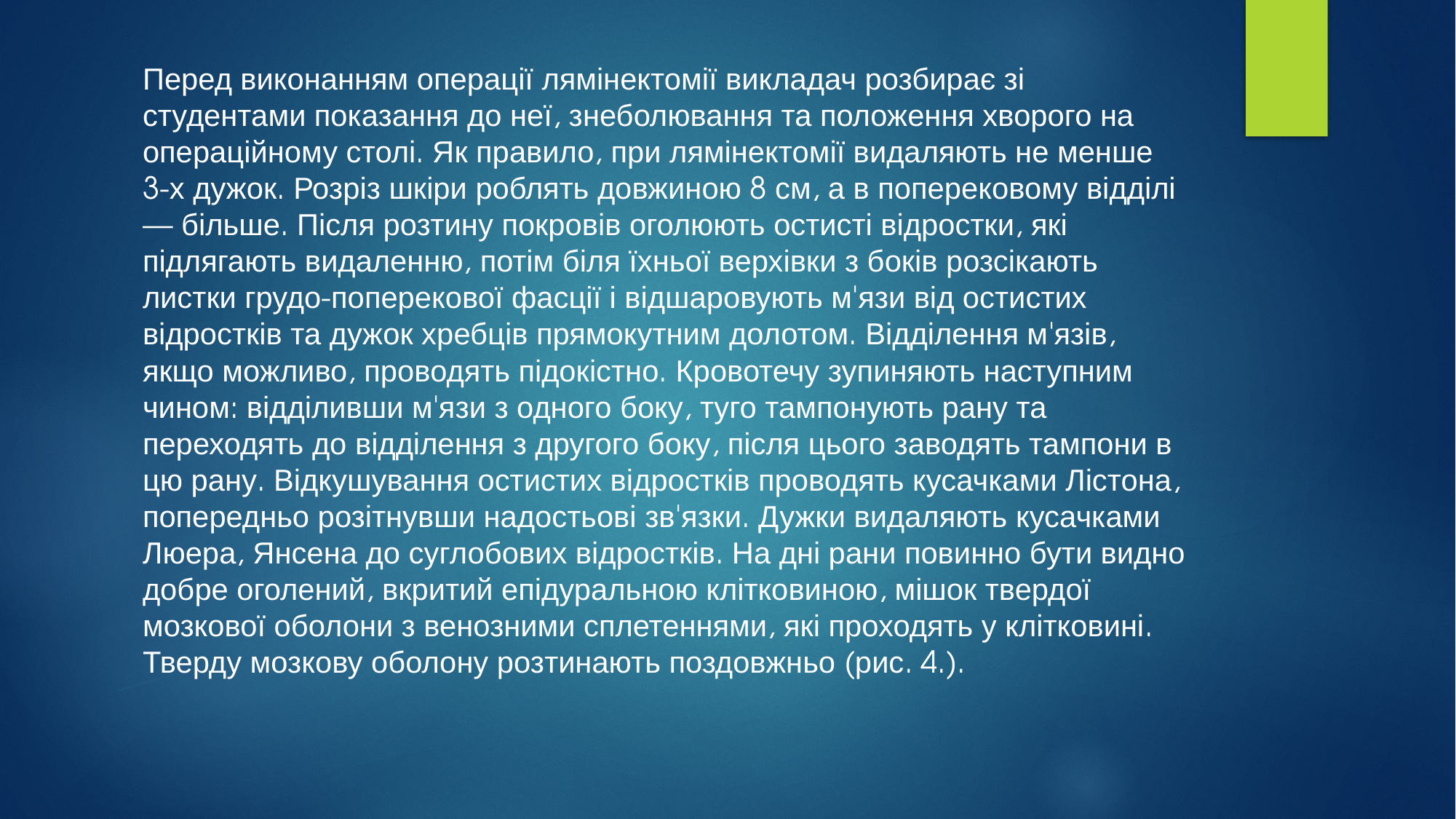

Перед виконанням операції лямінектомії викладач розбирає зі студентами показання до неї, знеболювання та положення хворого на операційному столі. Як правило, при лямінектомії видаляють не менше 3-х дужок. Розріз шкіри роблять довжиною 8 см, а в поперековому відділі — більше. Після розтину покровів оголюють остисті відростки, які підлягають видаленню, потім біля їхньої верхівки з боків розсікають листки грудо-поперекової фасції і відшаровують м'язи від остистих відростків та дужок хребців прямокутним долотом. Відділення м'язів, якщо можливо, проводять підокістно. Кровотечу зупиняють наступним чином: відділивши м'язи з одного боку, туго тампонують рану та переходять до відділення з другого боку, після цього заводять тампони в цю рану. Відкушування остистих відростків проводять кусачками Лістона, попередньо розітнувши надостьові зв'язки. Дужки видаляють кусачками Люера, Янсена до суглобових відростків. На дні рани повинно бути видно добре оголений, вкритий епідуральною клітковиною, мішок твердої мозкової оболони з венозними сплетеннями, які проходять у клітковині. Тверду мозкову оболону розтинають поздовжньо (рис. 4.).